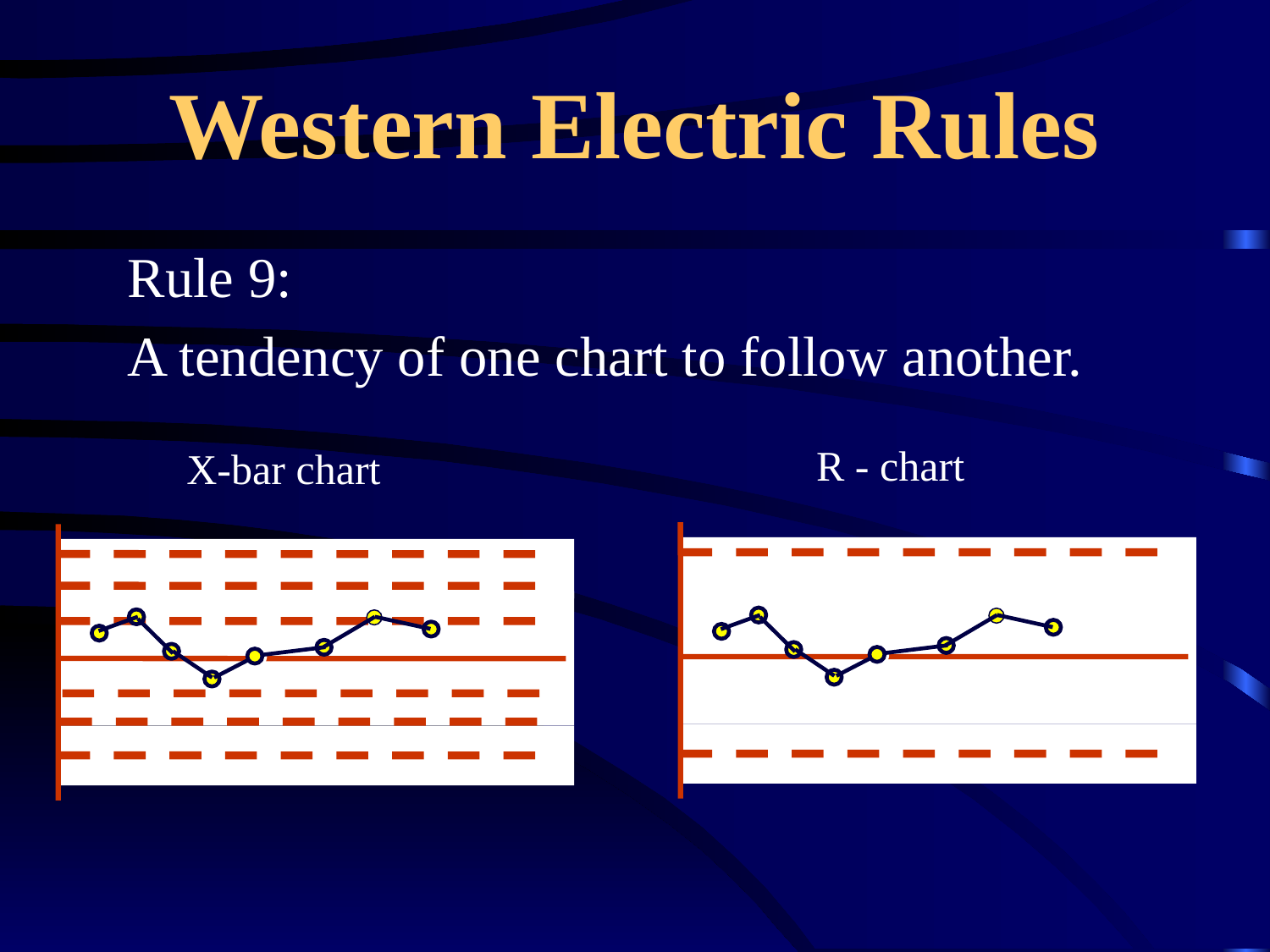

# Western Electric Rules
Rule 9:
A tendency of one chart to follow another.

R - chart
X-bar chart